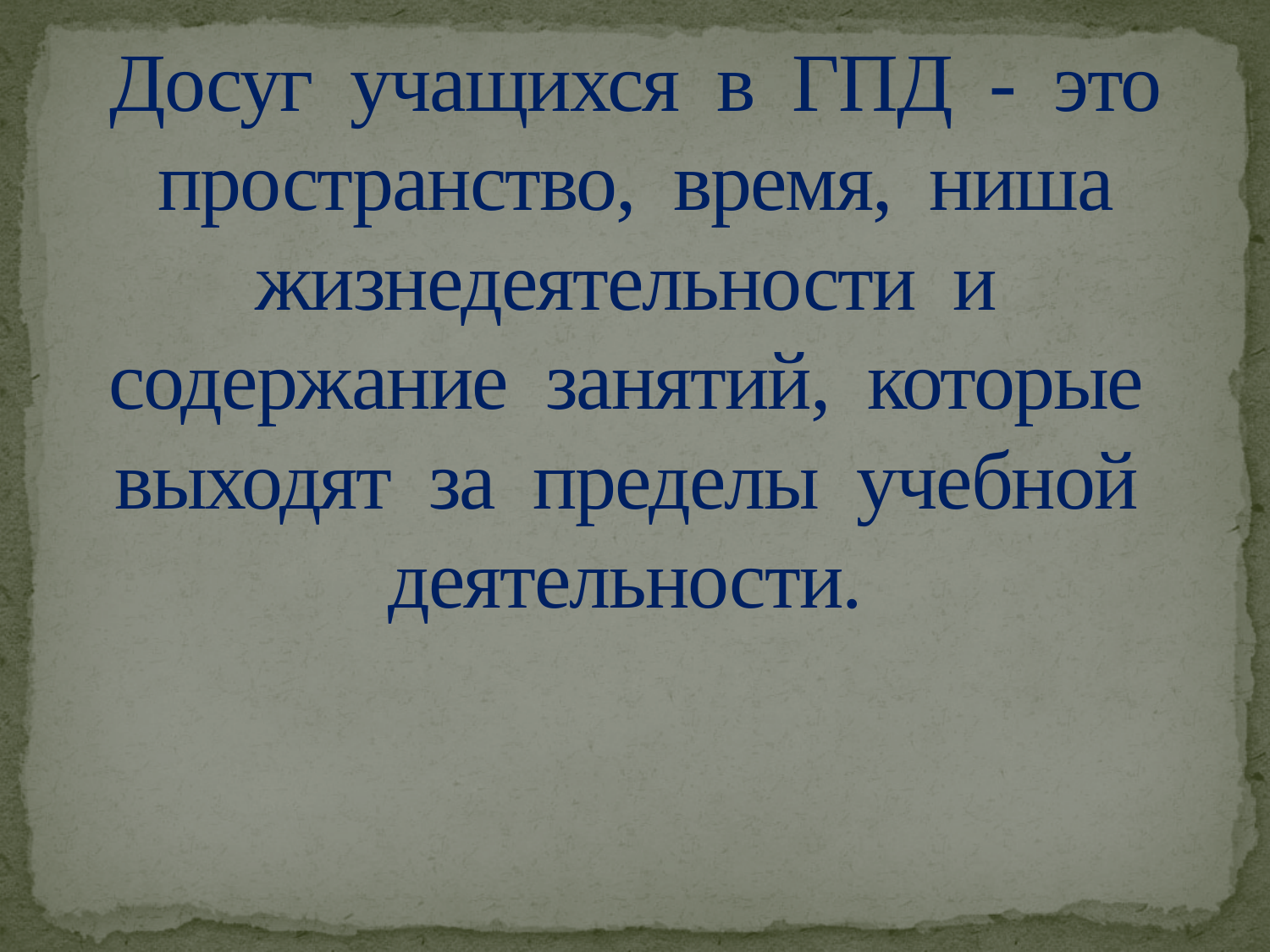

# Досуг  учащихся  в  ГПД  -  это пространство,  время,  ниша жизнедеятельности  и  содержание  занятий,  которые  выходят  за  пределы  учебной  деятельности.